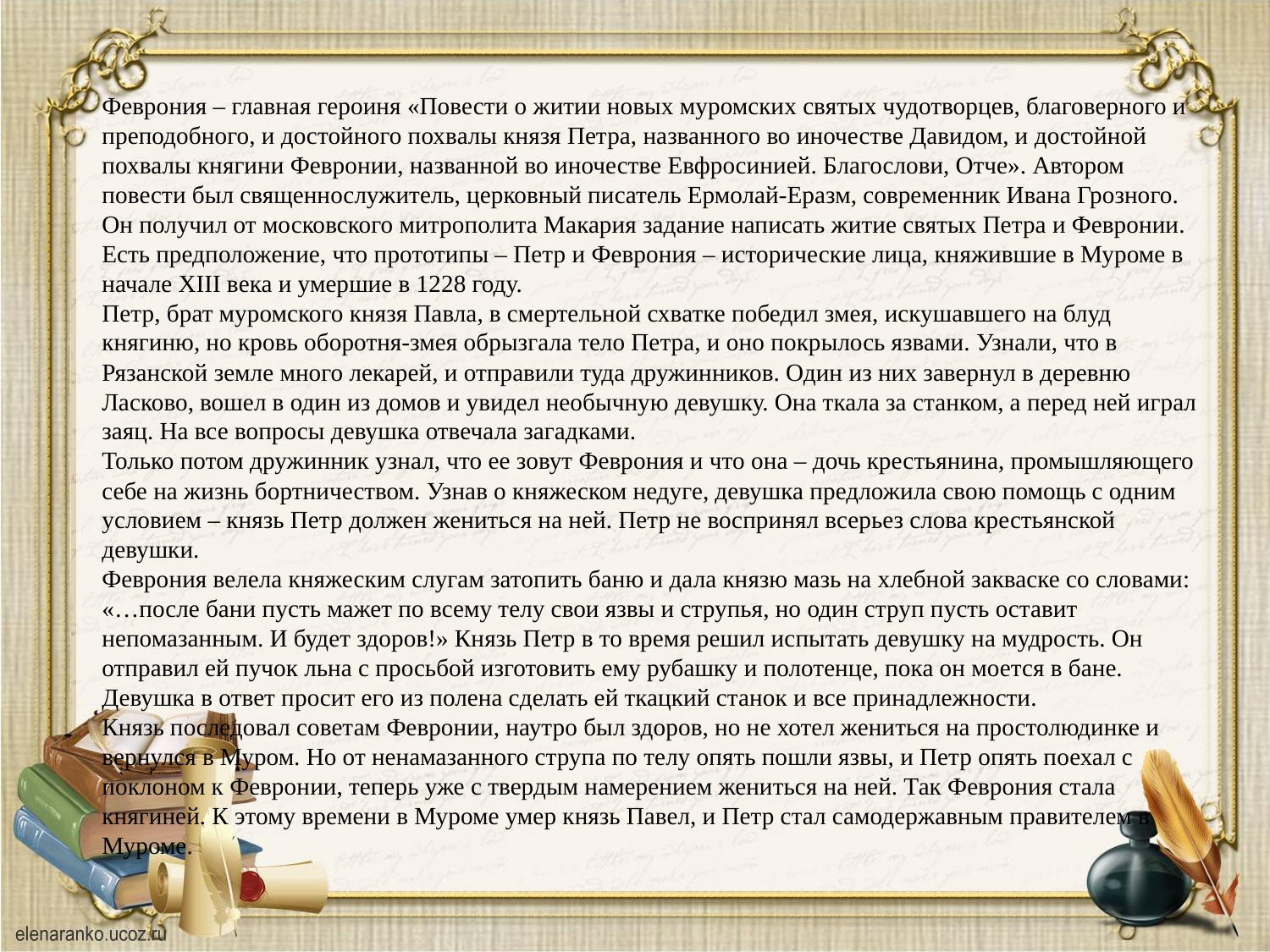

Феврония – главная героиня «Повести о житии новых муромских святых чудотворцев, благоверного и преподобного, и достойного похвалы князя Петра, названного во иночестве Давидом, и достойной похвалы княгини Февронии, названной во иночестве Евфросинией. Благослови, Отче». Автором повести был священнослужитель, церковный писатель Ермолай-Еразм, современник Ивана Грозного. Он получил от московского митрополита Макария задание написать житие святых Петра и Февронии. Есть предположение, что прототипы – Петр и Феврония – исторические лица, княжившие в Муроме в начале XIII века и умершие в 1228 году.
Петр, брат муромского князя Павла, в смертельной схватке победил змея, искушавшего на блуд княгиню, но кровь оборотня-змея обрызгала тело Петра, и оно покрылось язвами. Узнали, что в Рязанской земле много лекарей, и отправили туда дружинников. Один из них завернул в деревню Ласково, вошел в один из домов и увидел необычную девушку. Она ткала за станком, а перед ней играл заяц. На все вопросы девушка отвечала загадками.
Только потом дружинник узнал, что ее зовут Феврония и что она – дочь крестьянина, промышляющего себе на жизнь бортничеством. Узнав о княжеском недуге, девушка предложила свою помощь с одним условием – князь Петр должен жениться на ней. Петр не воспринял всерьез слова крестьянской девушки.
Феврония велела княжеским слугам затопить баню и дала князю мазь на хлебной закваске со словами: «…после бани пусть мажет по всему телу свои язвы и струпья, но один струп пусть оставит непомазанным. И будет здоров!» Князь Петр в то время решил испытать девушку на мудрость. Он отправил ей пучок льна с просьбой изготовить ему рубашку и полотенце, пока он моется в бане. Девушка в ответ просит его из полена сделать ей ткацкий станок и все принадлежности.
Князь последовал советам Февронии, наутро был здоров, но не хотел жениться на простолюдинке и вернулся в Муром. Но от ненамазанного струпа по телу опять пошли язвы, и Петр опять поехал с поклоном к Февронии, теперь уже с твердым намерением жениться на ней. Так Феврония стала княгиней. К этому времени в Муроме умер князь Павел, и Петр стал самодержавным правителем в Муроме.